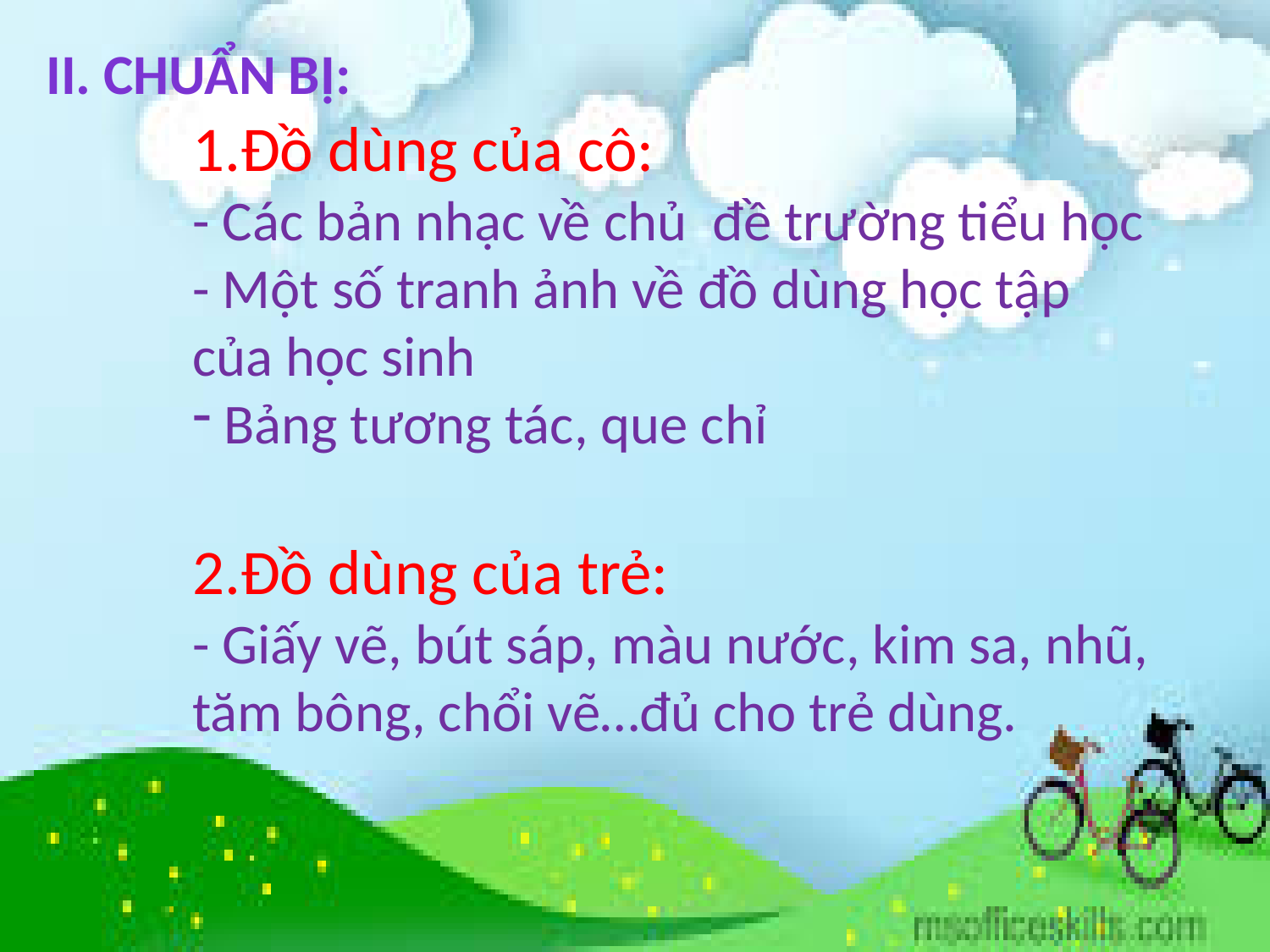

II. Chuẩn bị:
1.Đồ dùng của cô:
- Các bản nhạc về chủ  đề trường tiểu học
- Một số tranh ảnh về đồ dùng học tập của học sinh
 Bảng tương tác, que chỉ

2.Đồ dùng của trẻ:
- Giấy vẽ, bút sáp, màu nước, kim sa, nhũ, tăm bông, chổi vẽ…đủ cho trẻ dùng.